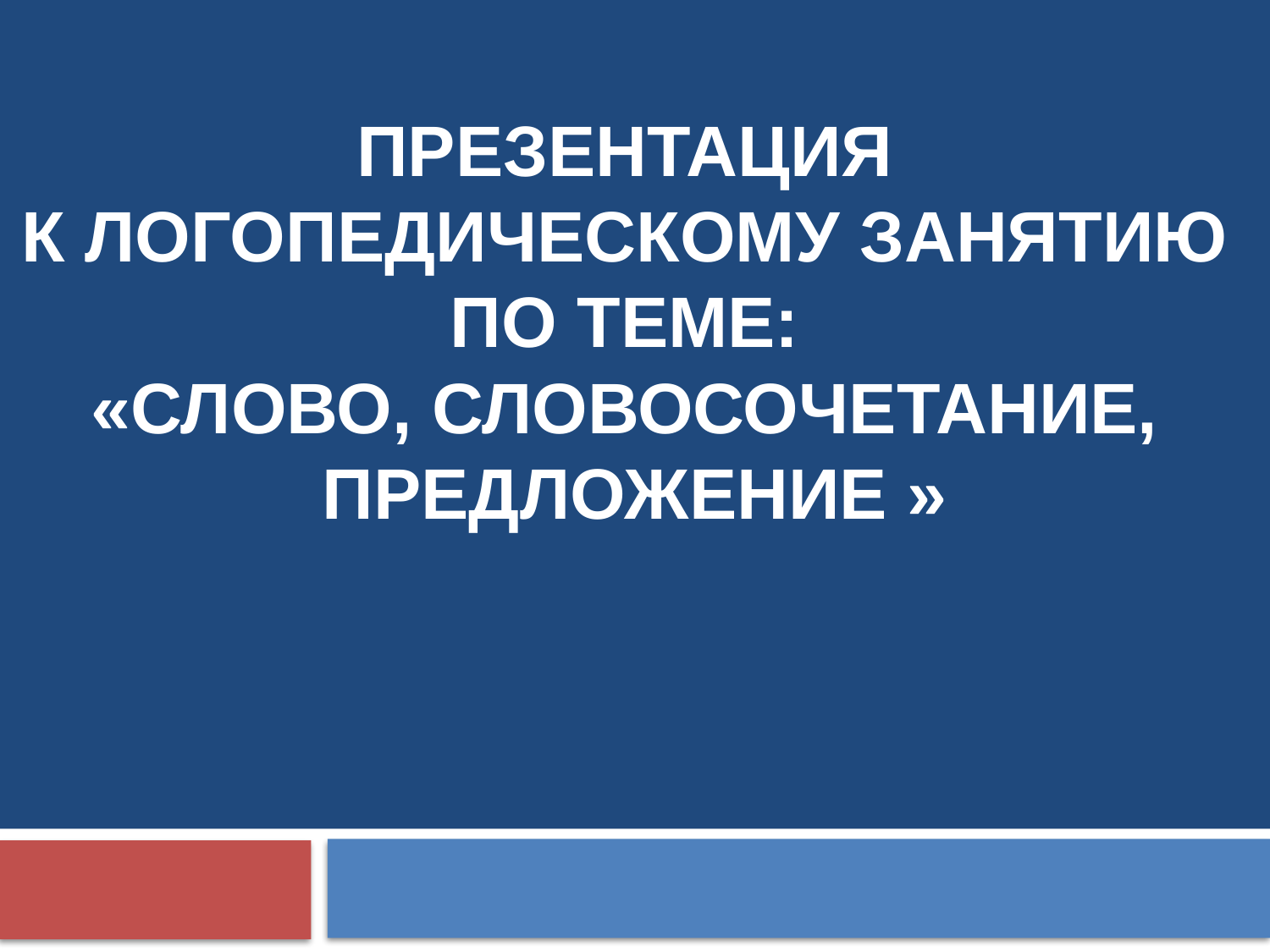

# Презентация к логопедическому занятию по теме: «Слово, словосочетание, предложение »